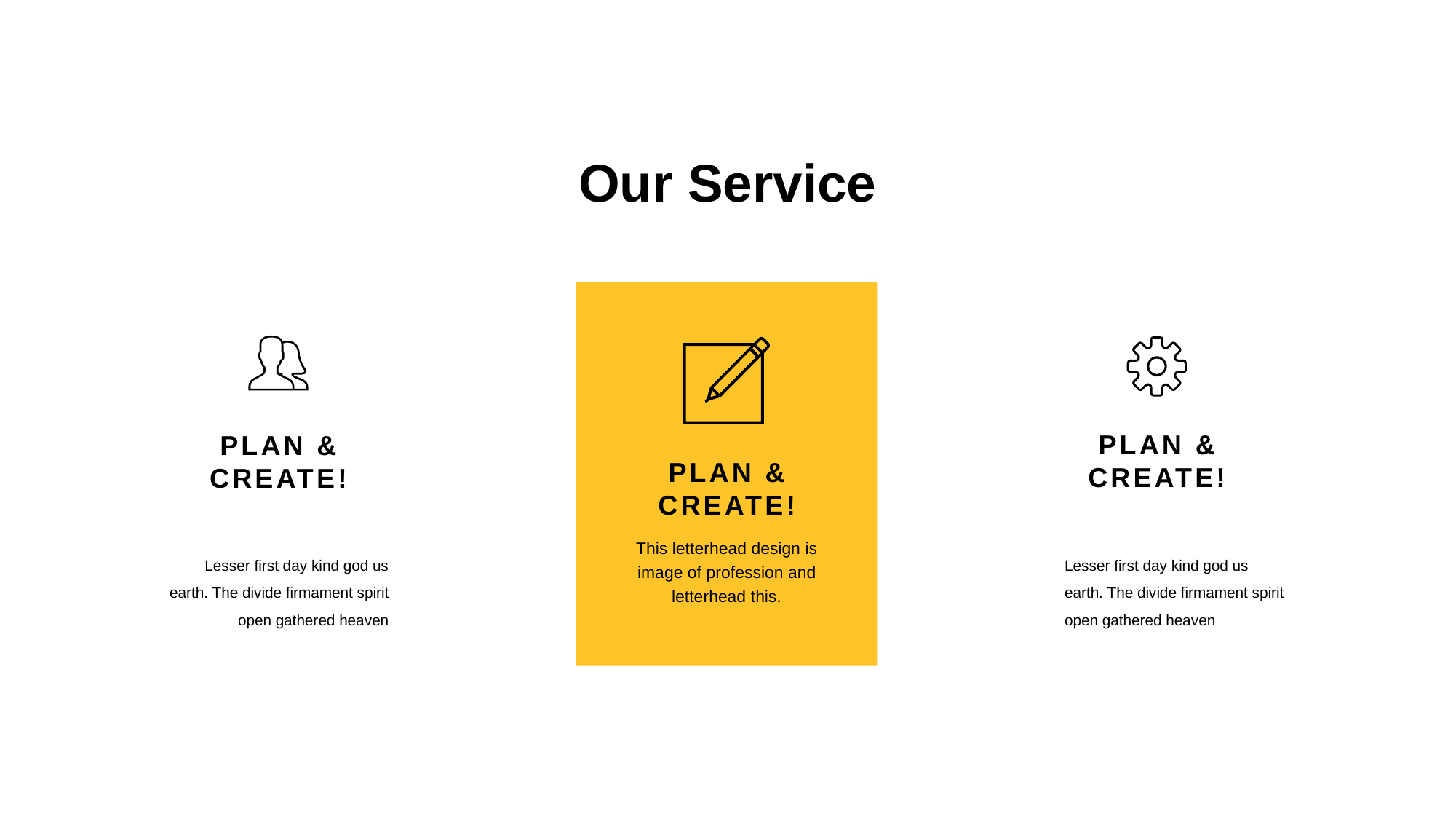

Our Service

PLAN &
CREATE!
This letterhead design is image of profession and letterhead this.

PLAN &
CREATE!
Lesser first day kind god us earth. The divide firmament spirit open gathered heaven

PLAN &
CREATE!
Lesser first day kind god us earth. The divide firmament spirit open gathered heaven